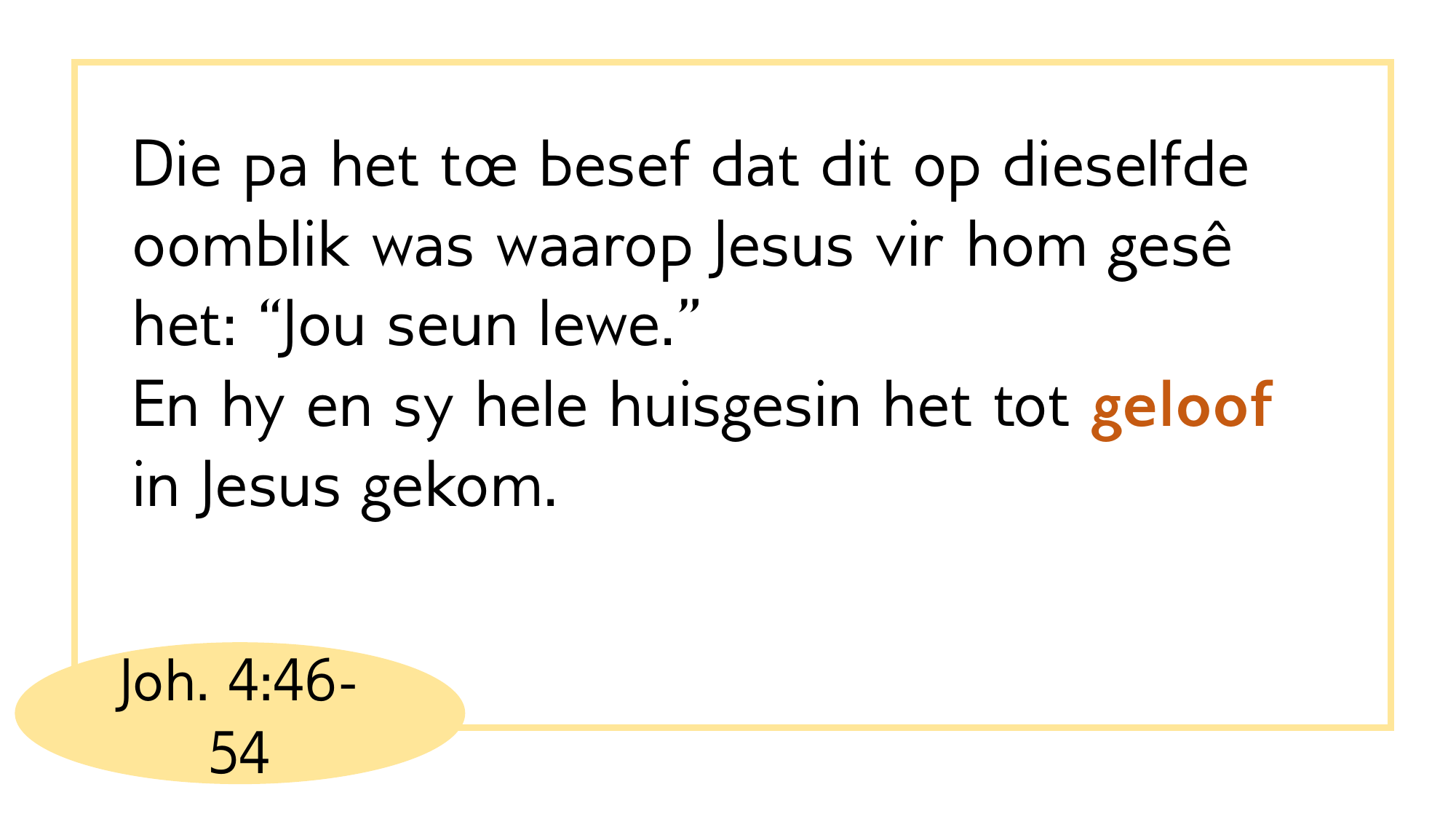

Die pa het toe besef dat dit op dieselfde oomblik was waarop Jesus vir hom gesê het: “Jou seun lewe.”
En hy en sy hele huisgesin het tot geloof in Jesus gekom.
Joh. 4:46-54